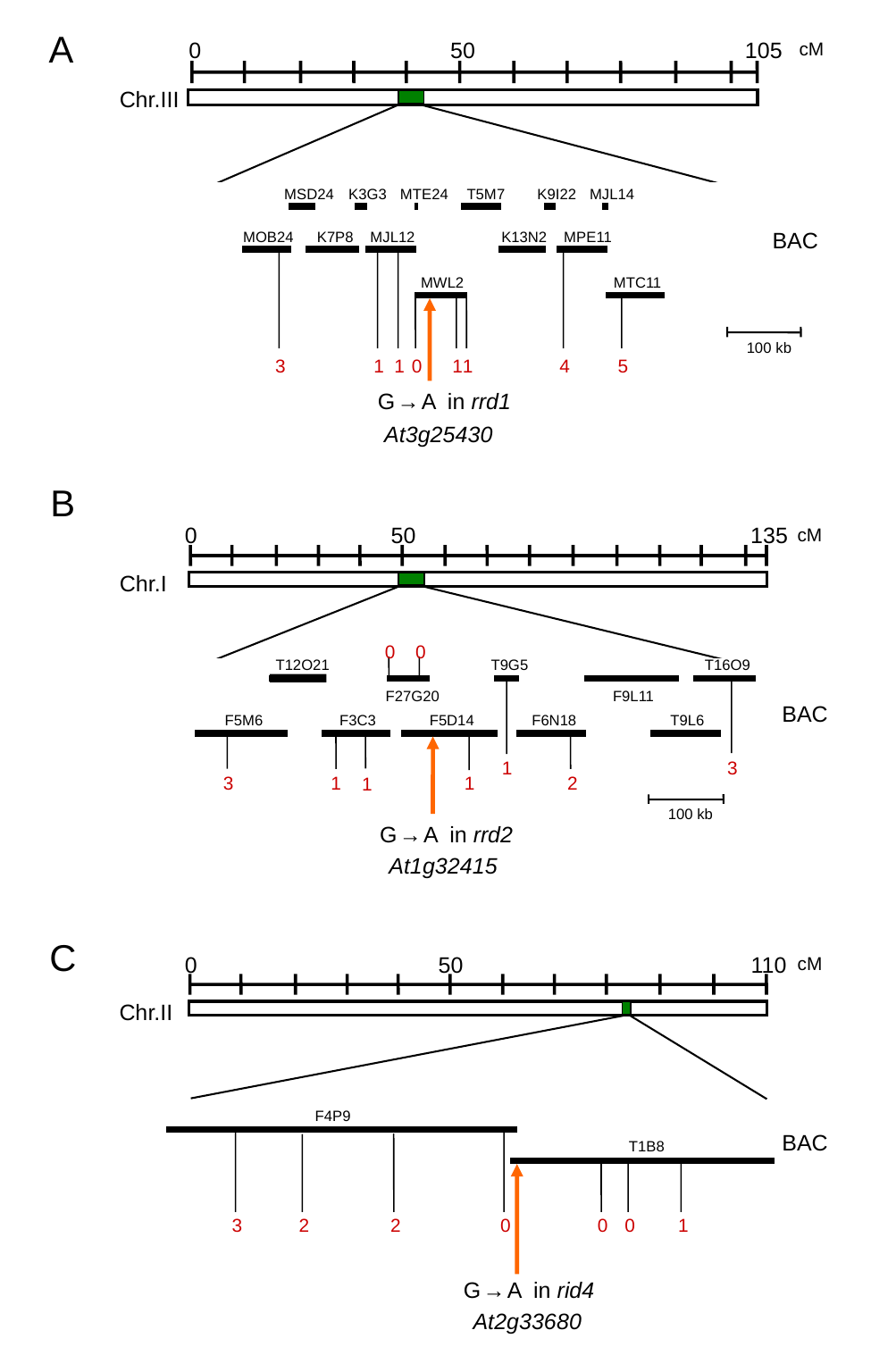

A
0
50
105
cM

Chr.III

MSD24
K3G3
MTE24
T5M7
K9I22
MJL14

MOB24
K7P8
MJL12
K13N2
MPE11
BAC

MWL2
MTC11

100 kb

3
1
1
1
1
4
5
0
G → A  in rrd1
At3g25430
B
0
50
135
cM

Chr.I

0
0
T12O21
T9G5
T16O9

F27G20
F9L11

BAC
F5M6
F3C3
F5D14
F6N18
T9L6

3
1
3
1
2
1
1

100 kb

G → A  in rrd2
At1g32415
C
0
50
110
cM

Chr.II

F4P9

BAC

T1B8

3
2
2
0
0
0
1

G → A  in rid4
At2g33680